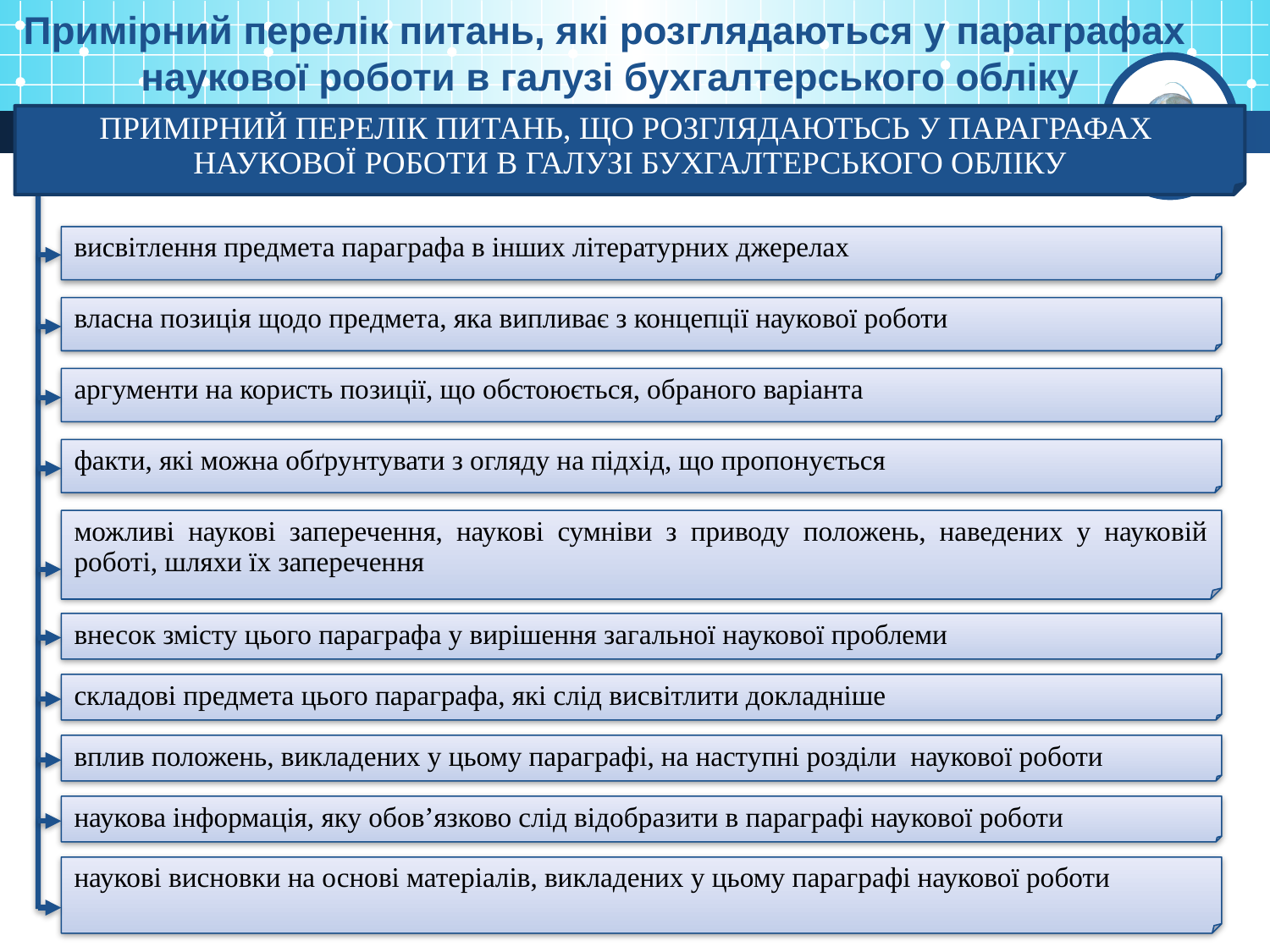

Примірний перелік питань, які розглядаються у параграфах
наукової роботи в галузі бухгалтерського обліку
ПРИМІРНИЙ ПЕРЕЛІК ПИТАНЬ, ЩО РОЗГЛЯДАЮТЬСЬ У ПАРАГРАФАХ
НАУКОВОЇ РОБОТИ В ГАЛУЗІ БУХГАЛТЕРСЬКОГО ОБЛІКУ
висвітлення предмета параграфа в інших літературних джерелах

власна позиція щодо предмета, яка випливає з концепції наукової роботи

аргументи на користь позиції, що обстоюється, обраного варіанта

факти, які можна обґрунтувати з огляду на підхід, що пропонується

можливі наукові заперечення, наукові сумніви з приводу положень, наведених у науковій роботі, шляхи їх заперечення

внесок змісту цього параграфа у вирішення загальної наукової проблеми

складові предмета цього параграфа, які слід висвітлити докладніше

вплив положень, викладених у цьому параграфі, на наступні розділи  наукової роботи

наукова інформація, яку обов’язково слід відобразити в параграфі наукової роботи

наукові висновки на основі матеріалів, викладених у цьому параграфі наукової роботи